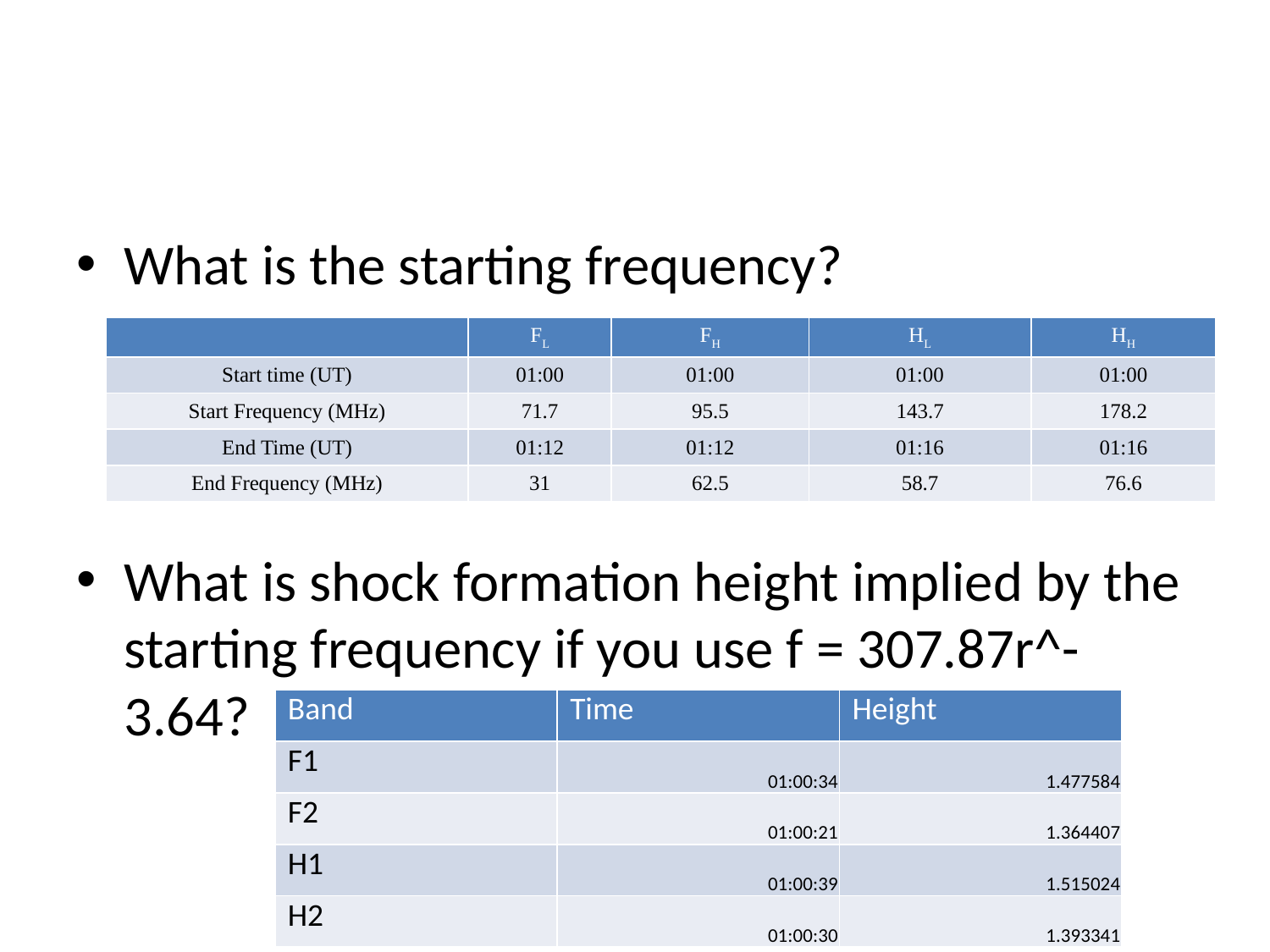

#
What is the starting frequency?

What is shock formation height implied by the starting frequency if you use f = 307.87r^-3.64?

|  | FL | FH | HL | HH |
| --- | --- | --- | --- | --- |
| Start time (UT) | 01:00 | 01:00 | 01:00 | 01:00 |
| Start Frequency (MHz) | 71.7 | 95.5 | 143.7 | 178.2 |
| End Time (UT) | 01:12 | 01:12 | 01:16 | 01:16 |
| End Frequency (MHz) | 31 | 62.5 | 58.7 | 76.6 |
| Band | Time | Height |
| --- | --- | --- |
| F1 | 01:00:34 | 1.477584 |
| F2 | 01:00:21 | 1.364407 |
| H1 | 01:00:39 | 1.515024 |
| H2 | 01:00:30 | 1.393341 |